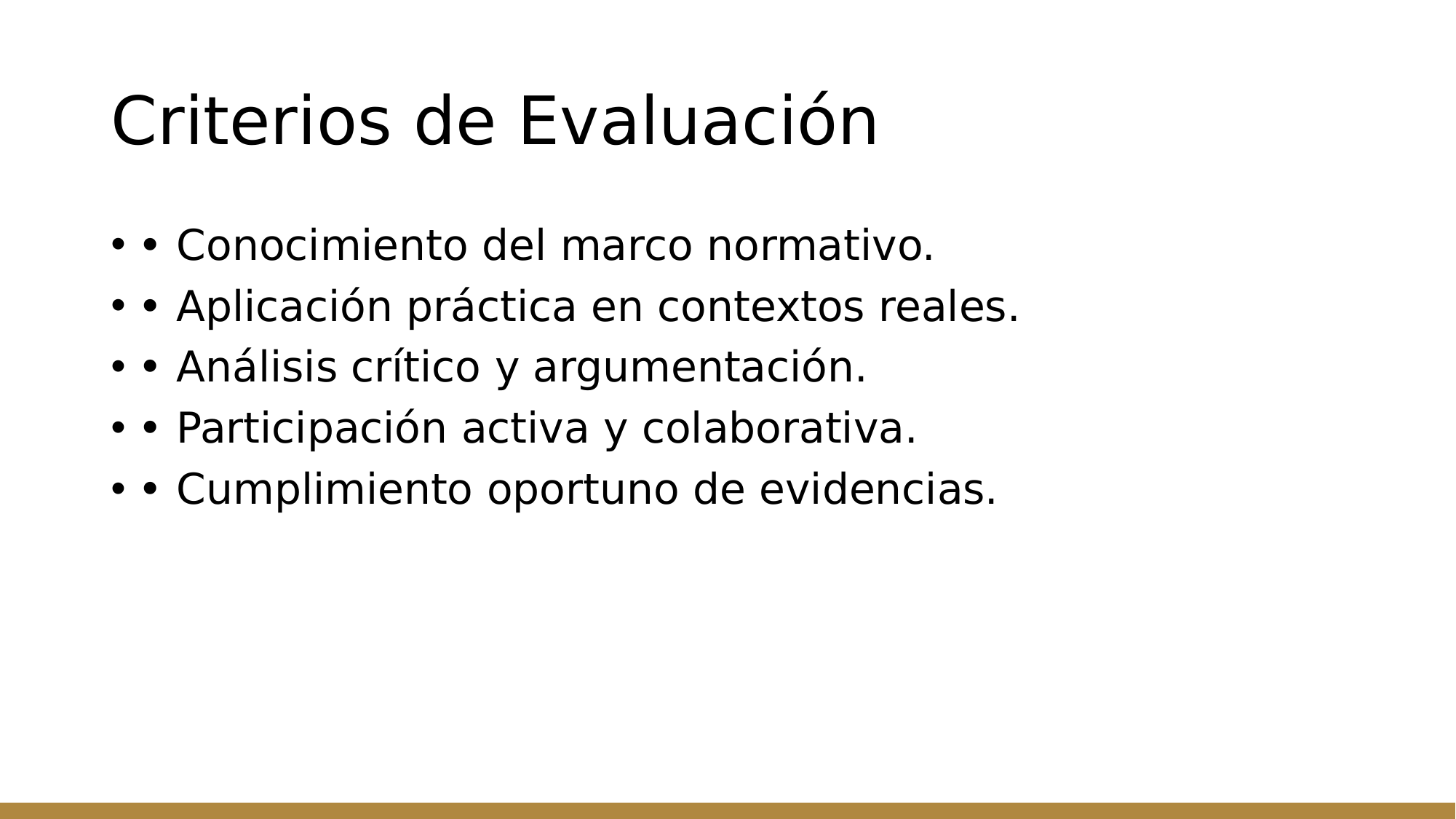

# Criterios de Evaluación
• Conocimiento del marco normativo.
• Aplicación práctica en contextos reales.
• Análisis crítico y argumentación.
• Participación activa y colaborativa.
• Cumplimiento oportuno de evidencias.